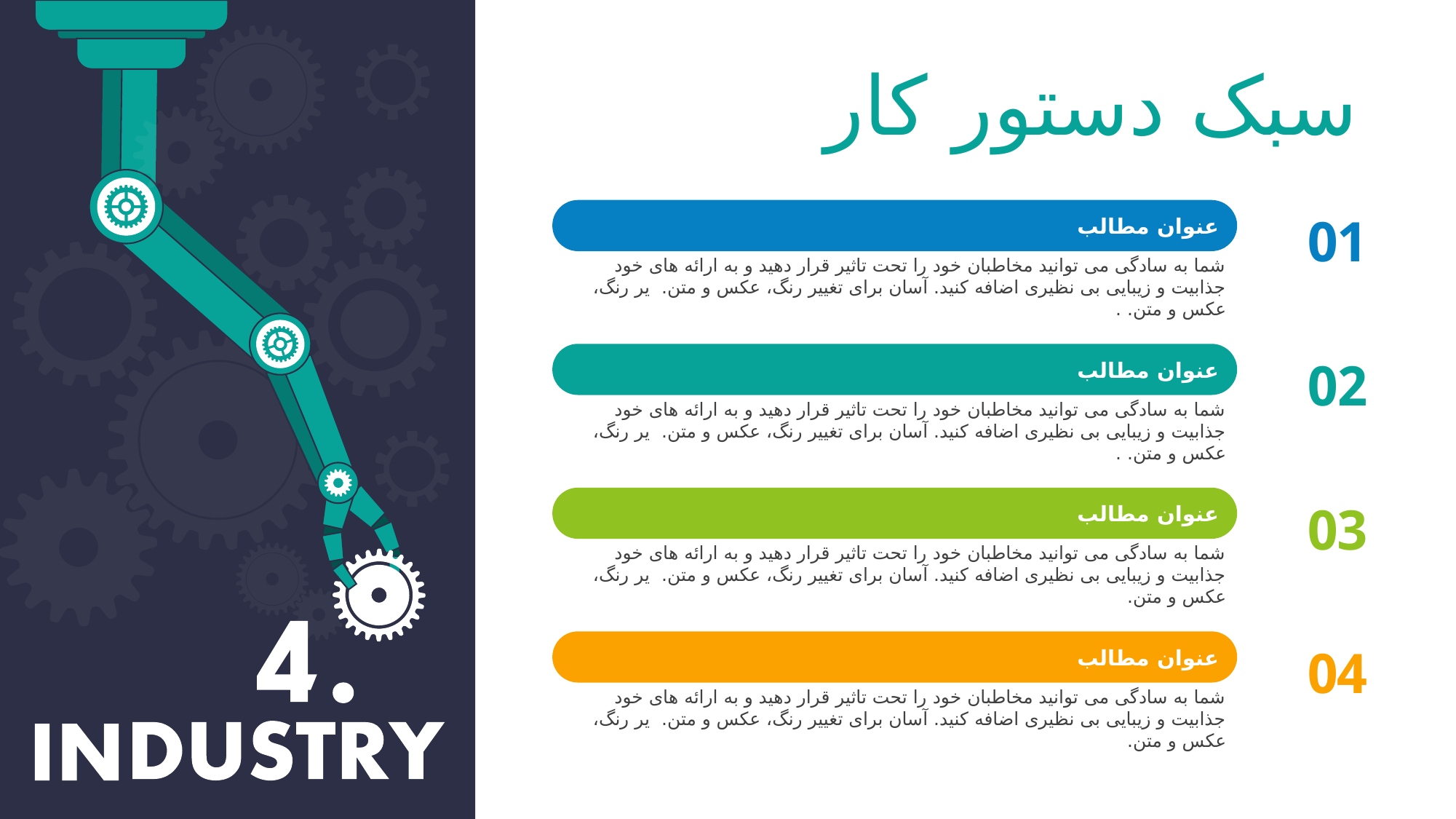

سبک دستور کار
عنوان مطالب
شما به سادگی می توانید مخاطبان خود را تحت تاثیر قرار دهید و به ارائه های خود جذابیت و زیبایی بی نظیری اضافه کنید. آسان برای تغییر رنگ، عکس و متن.  یر رنگ، عکس و متن. .
01
عنوان مطالب
شما به سادگی می توانید مخاطبان خود را تحت تاثیر قرار دهید و به ارائه های خود جذابیت و زیبایی بی نظیری اضافه کنید. آسان برای تغییر رنگ، عکس و متن.  یر رنگ، عکس و متن. .
02
عنوان مطالب
شما به سادگی می توانید مخاطبان خود را تحت تاثیر قرار دهید و به ارائه های خود جذابیت و زیبایی بی نظیری اضافه کنید. آسان برای تغییر رنگ، عکس و متن.  یر رنگ، عکس و متن.
03
عنوان مطالب
شما به سادگی می توانید مخاطبان خود را تحت تاثیر قرار دهید و به ارائه های خود جذابیت و زیبایی بی نظیری اضافه کنید. آسان برای تغییر رنگ، عکس و متن.  یر رنگ، عکس و متن.
04